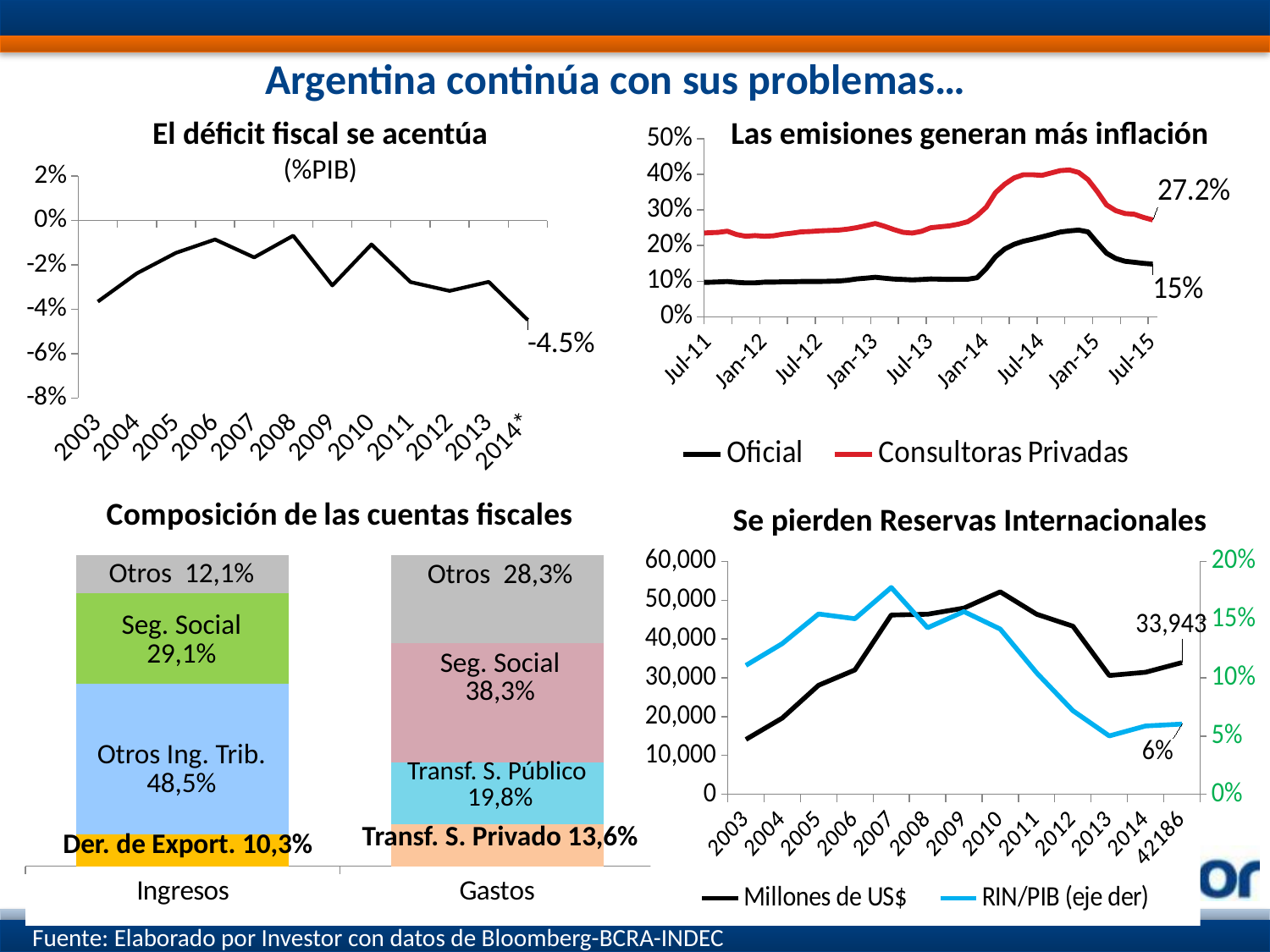

Argentina continúa con sus problemas…

### Chart

| Category | Oficial | Consultoras Privadas |
|---|---|---|
| 40664 | 0.09694181787205046 | 0.252 |
| 40695 | 0.0967441860465117 | 0.234 |
| 40725 | 0.09664429530201346 | 0.236 |
| 40756 | 0.09768487674883408 | 0.237 |
| 40787 | 0.09888383629599007 | 0.2404 |
| 40817 | 0.09658112650651794 | 0.231 |
| 40848 | 0.0950675565684518 | 0.226 |
| 40878 | 0.09508434901929119 | 0.228 |
| 40909 | 0.09712316692042622 | 0.226 |
| 40940 | 0.09712831119242704 | 0.2275 |
| 40969 | 0.09813047250926887 | 0.232 |
| 41000 | 0.09809903778455764 | 0.2348 |
| 41030 | 0.09893608759804294 | 0.2385 |
| 41061 | 0.09900532037936616 | 0.2396 |
| 41091 | 0.09899020807833538 | 0.2413 |
| 41122 | 0.0996130794325165 | 0.2423 |
| 41153 | 0.10014295387856453 | 0.2433 |
| 41183 | 0.10242990654205597 | 0.2462 |
| 41214 | 0.10621376542292271 | 0.2504 |
| 41244 | 0.10842485442618122 | 0.256 |
| 41275 | 0.11087575779709313 | 0.262 |
| 41306 | 0.10817865429234352 | 0.2541 |
| 41334 | 0.10588319804611723 | 0.245 |
| 41365 | 0.10472323145971352 | 0.2372 |
| 41395 | 0.10338491979365404 | 0.235 |
| 41426 | 0.10460955588297205 | 0.24 |
| 41456 | 0.10608380899345683 | 0.2501 |
| 41487 | 0.10549192769421832 | 0.2527 |
| 41518 | 0.10491040897278081 | 0.2552 |
| 41548 | 0.10545947778908114 | 0.2601 |
| 41579 | 0.10535510313780815 | 0.267 |
| 41609 | 0.1094560446867936 | 0.2838 |
| 41640 | 0.13545604468679362 | 0.3078 |
| 41671 | 0.16862210181030113 | 0.3488 |
| 41699 | 0.19056667581415088 | 0.3726 |
| 41730 | 0.20336081730559252 | 0.39 |
| 41760 | 0.21207459302829834 | 0.399 |
| 41791 | 0.21793575784695896 | 0.3991 |
| 41821 | 0.22422995423024905 | 0.3971 |
| 41852 | 0.231 | 0.4038 |
| 41883 | 0.238 | 0.4106 |
| 41913 | 0.2411557143944405 | 0.4125 |
| 41944 | 0.24351515140750424 | 0.4053 |
| 41974 | 0.23836699868067712 | 0.3853 |
| 42005 | 0.20791732925718942 | 0.3521 |
| 42036 | 0.1785199962198445 | 0.3143 |
| 42064 | 0.16363298334359277 | 0.2981 |
| 42095 | 0.1557776262886299 | 0.29 |
| 42125 | 0.153 | 0.288 |
| 42156 | 0.15 | 0.279 |
| 42186 | 0.148 | 0.272 |
El déficit fiscal se acentúa
(%PIB)
Las emisiones generan más inflación

### Chart

| Category | Argentina |
|---|---|
| 2003 | -0.03657 |
| 2004 | -0.02381 |
| 2005 | -0.01458 |
| 2006 | -0.00854 |
| 2007 | -0.01664 |
| 2008 | -0.00686 |
| 2009 | -0.02927 |
| 2010 | -0.0108 |
| 2011 | -0.02773 |
| 2012 | -0.03171 |
| 2013 | -0.02764 |
| 2014* | -0.04483 |

### Chart: Composición de las cuentas fiscales

| Category | Derechos de Exportación | Otros Ing. Tributarios | Seguridad Social | Transf. S. Privado | Transf. S. Público | Seguridad Social | Otros  |
|---|---|---|---|---|---|---|---|
| Ingresos | 0.103 | 0.485 | 0.291 | None | None | None | 0.121 |
| Gastos | None | None | None | 0.136 | 0.198 | 0.383 | 0.283 |
Se pierden Reservas Internacionales

### Chart

| Category | Millones de US$ | RIN/PIB (eje der) |
|---|---|---|
| 2003 | 14119.0 | 0.11069818495432984 |
| 2004 | 19646.0 | 0.12940068369087687 |
| 2005 | 28077.0 | 0.15481619126915422 |
| 2006 | 32037.0 | 0.15075738681549314 |
| 2007 | 46176.0 | 0.17755151477865658 |
| 2008 | 46386.0 | 0.1429879317519767 |
| 2009 | 47967.0 | 0.1568764042738984 |
| 2010 | 52145.0 | 0.14186606450559766 |
| 2011 | 46376.0 | 0.10430831861989856 |
| 2012 | 43290.0 | 0.07178652091576318 |
| 2013 | 30599.2 | 0.05013895079044648 |
| 2014 | 31443.0 | 0.058645354421762365 |
| 42186 | 33943.0 | 0.06027474615458378 |
| Otros 28,3% |
| --- |
| Seg. Social 38,3% |
| Transf. S. Público 19,8% |
| Transf. S. Privado 13,6% |
| Otros 12,1% |
| --- |
| Seg. Social 29,1% |
| Otros Ing. Trib. 48,5% |
| Der. de Export. 10,3% |
Fuente: Elaborado por Investor con datos de Bloomberg-BCRA-INDEC